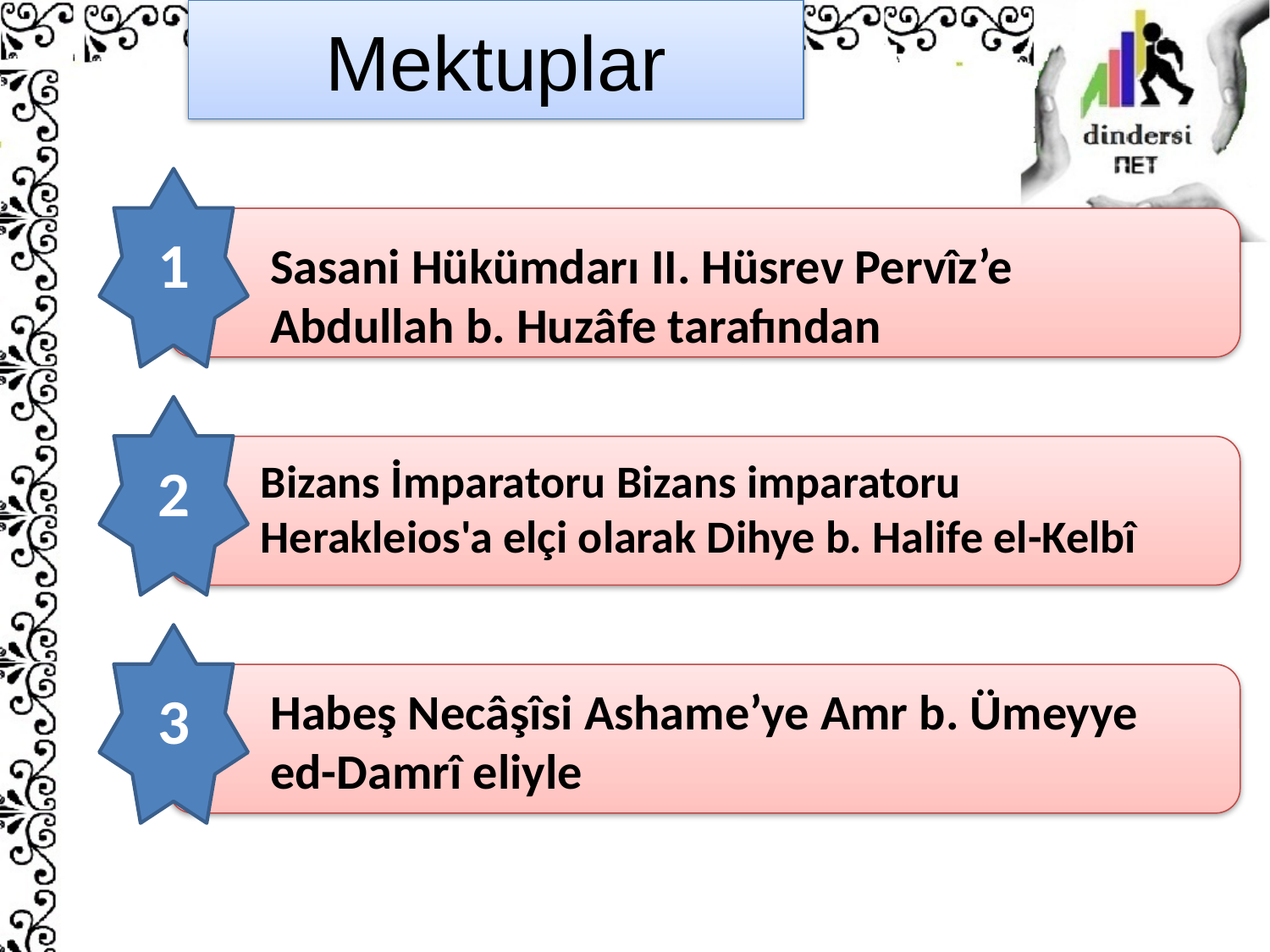

# Mektuplar
1

Sasani Hükümdarı II. Hüsrev Pervîz’e Abdullah b. Huzâfe tarafından
2

Bizans İmparatoru Bizans imparatoru Herakleios'a elçi olarak Dihye b. Halife el-Kelbî
3

Habeş Necâşîsi Ashame’ye Amr b. Ümeyye ed-Damrî eliyle